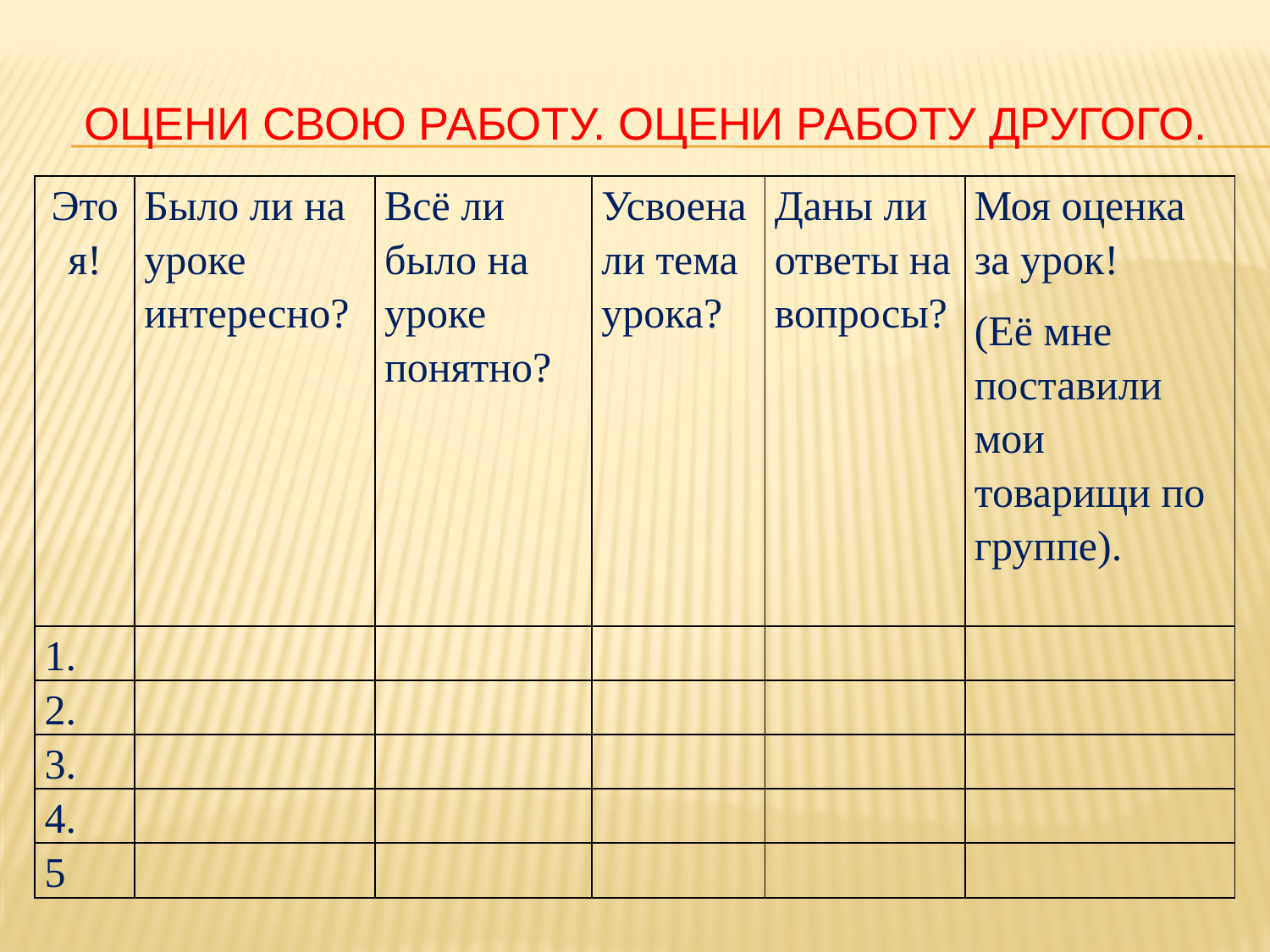

# Оцени свою работу. Оцени работу другого.
| Это я! | Было ли на уроке интересно? | Всё ли было на уроке понятно? | Усвоена ли тема урока? | Даны ли ответы на вопросы? | Моя оценка за урок! (Её мне поставили мои товарищи по группе). |
| --- | --- | --- | --- | --- | --- |
| 1. |  |  |  |  |  |
| 2. |  |  |  |  |  |
| 3. |  |  |  |  |  |
| 4. |  |  |  |  |  |
| 5 |  |  |  |  |  |